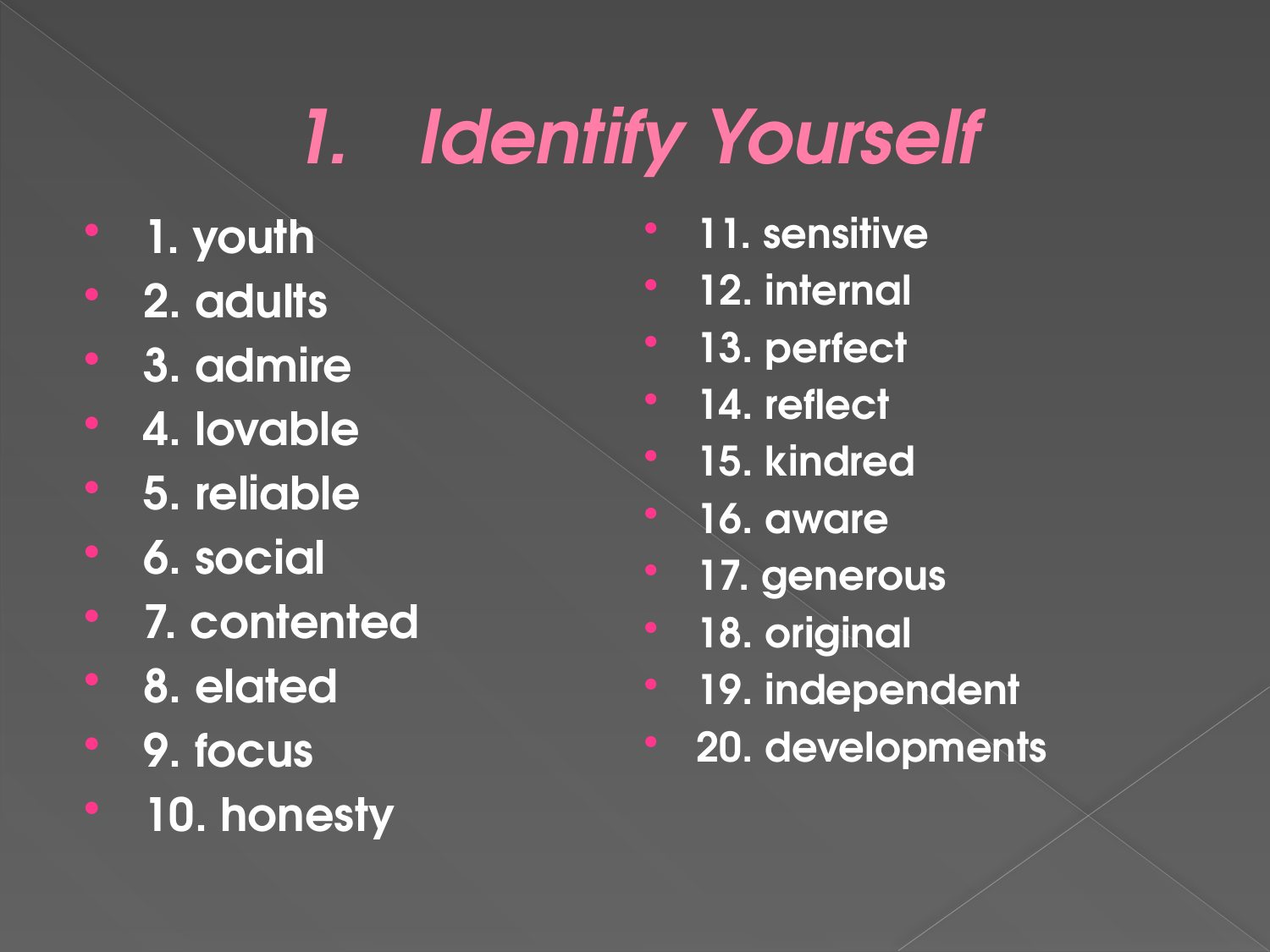

# 1.	Identify Yourself
1. youth
2. adults
3. admire
4. lovable
5. reliable
6. social
7. contented
8. elated
9. focus
10. honesty
11. sensitive
12. internal
13. perfect
14. reflect
15. kindred
16. aware
17. generous
18. original
19. independent
20. developments